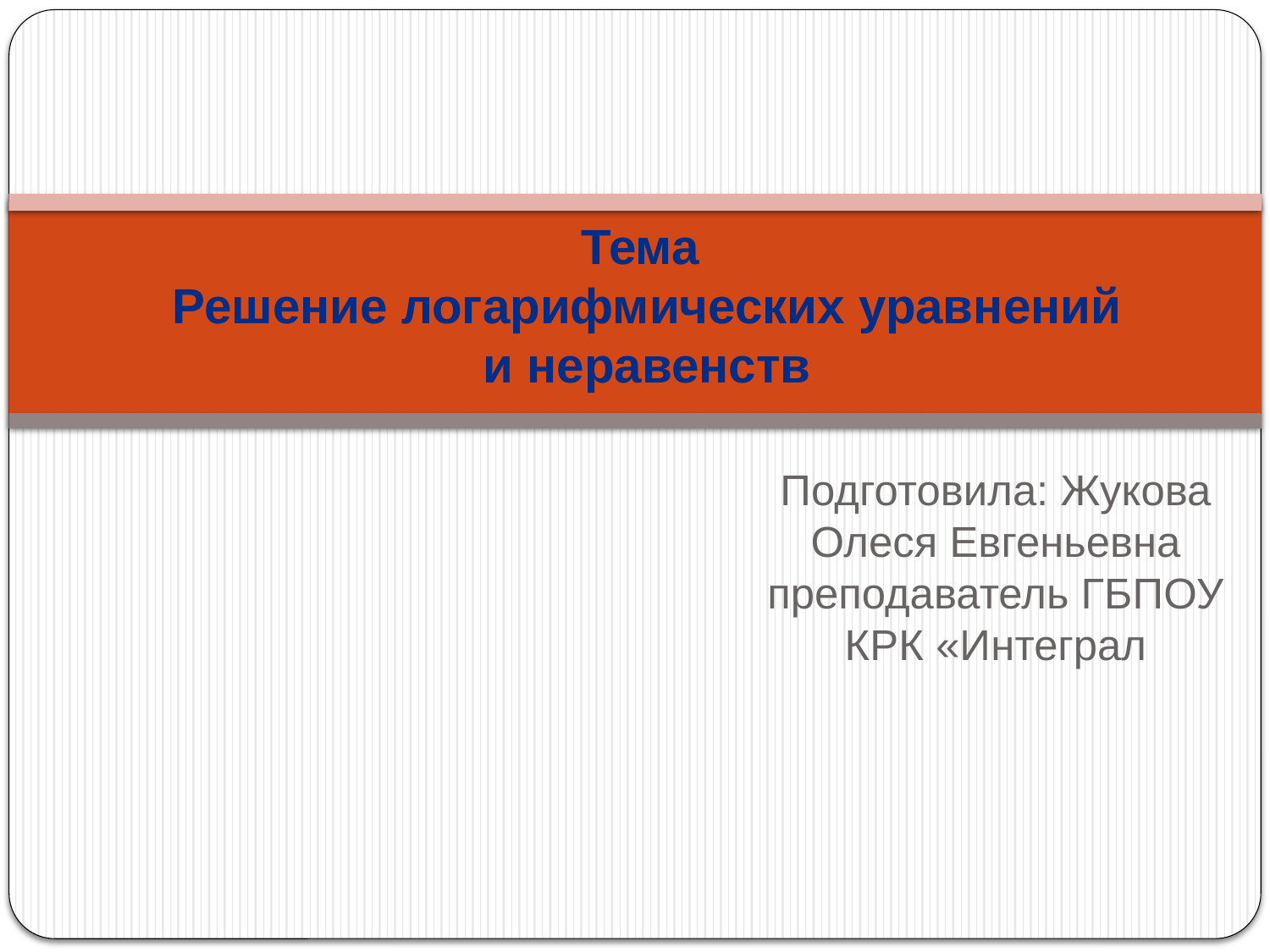

# Тема Решение логарифмических уравнений и неравенств
Подготовила: Жукова Олеся Евгеньевна преподаватель ГБПОУ КРК «Интеграл